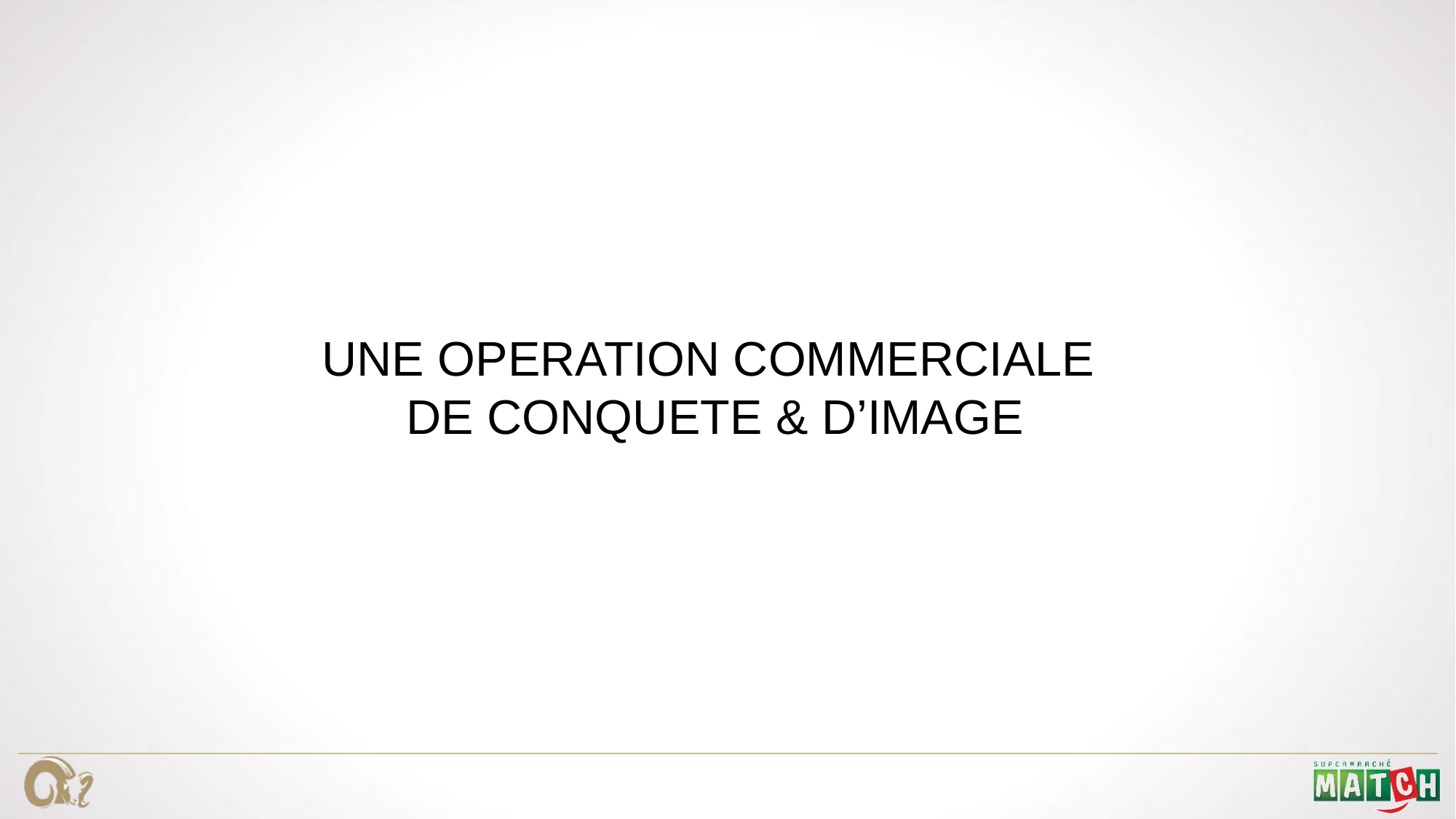

UNE OPERATION COMMERCIALE
DE CONQUETE & D’IMAGE